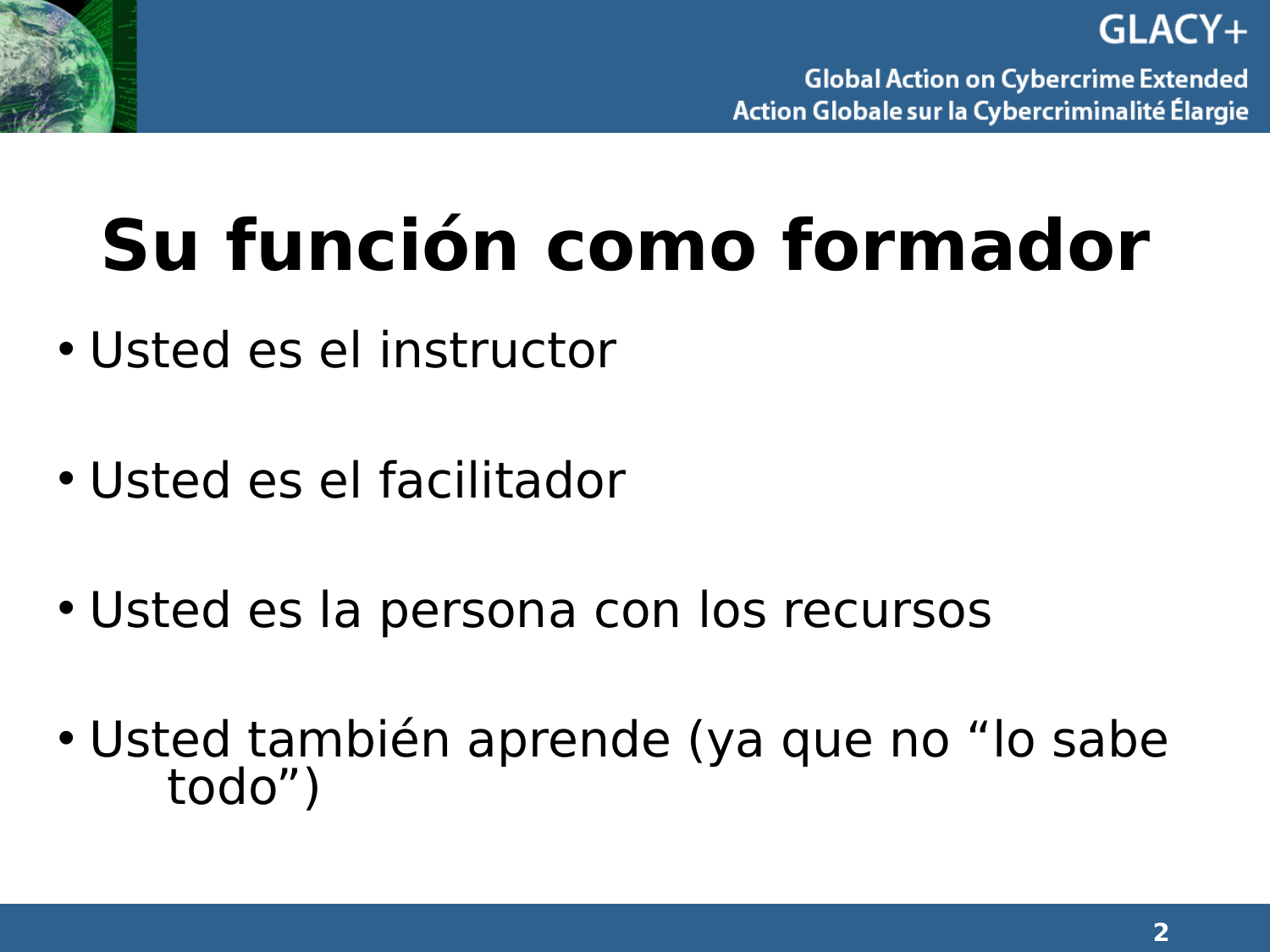

# Su función como formador
Usted es el instructor

Usted es el facilitador

Usted es la persona con los recursos

Usted también aprende (ya que no “lo sabe      todo”)

2